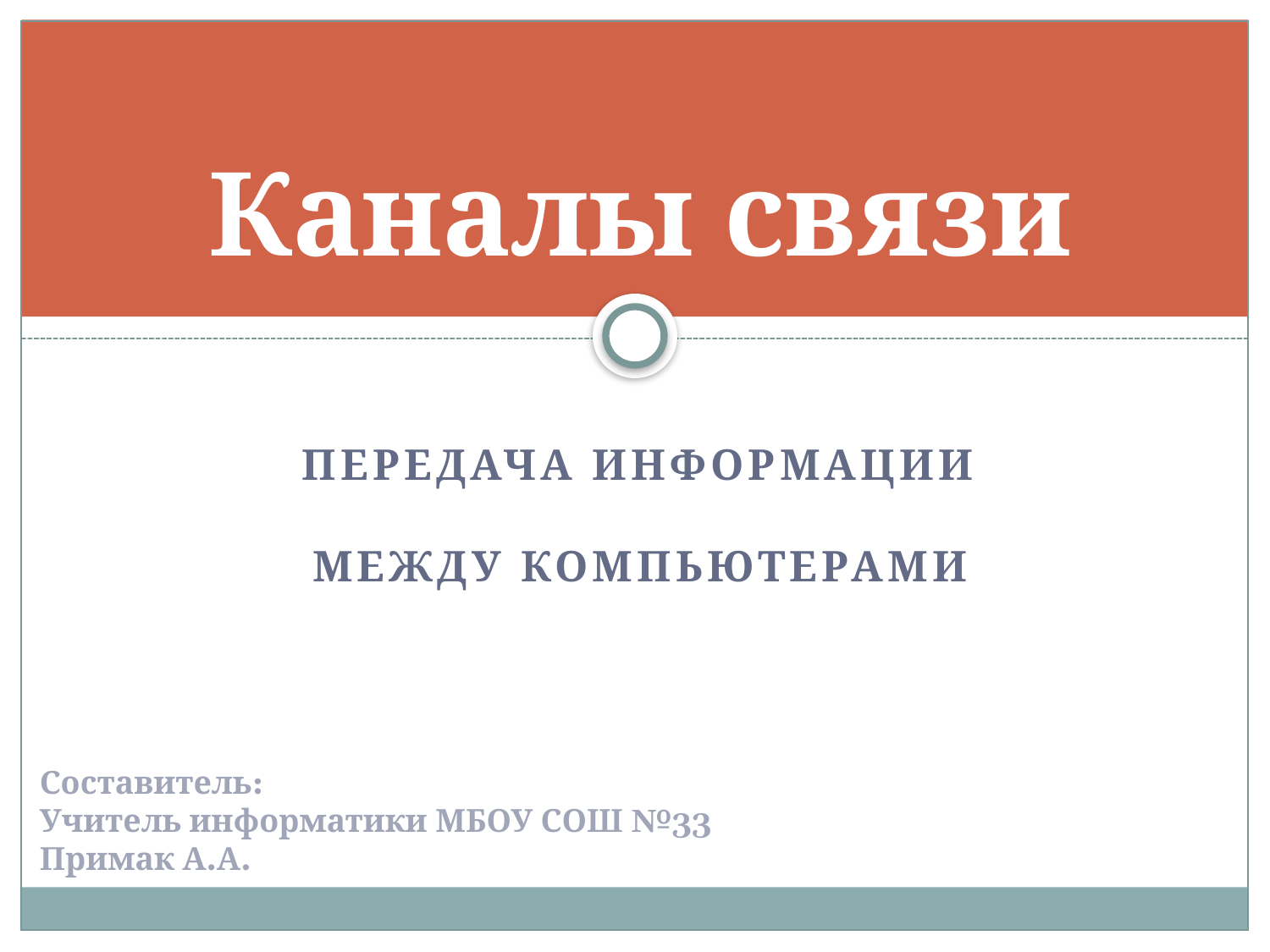

# Каналы связи
Передача информации между компьютерами
Составитель:
Учитель информатики МБОУ СОШ №33
Примак А.А.